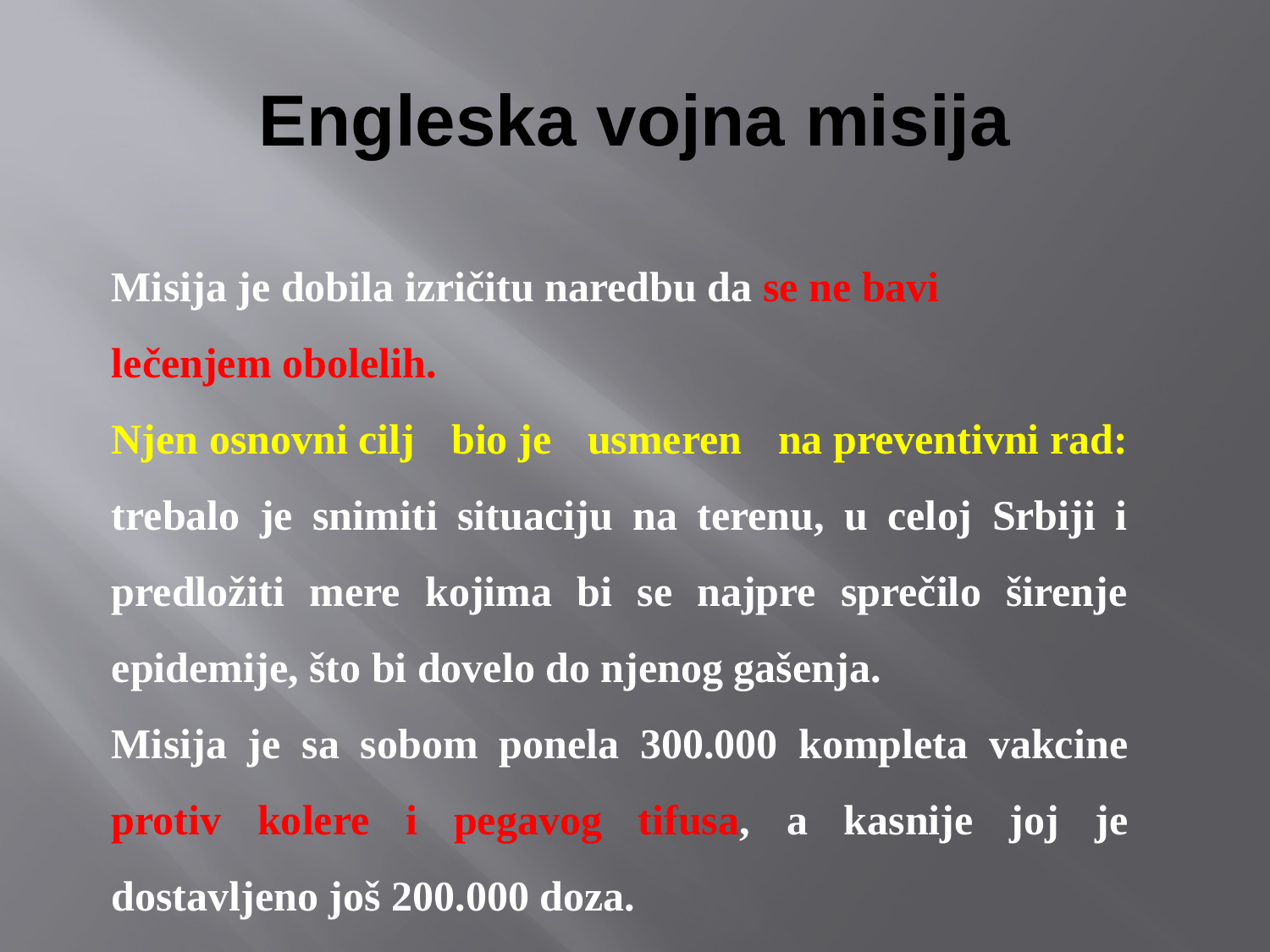

# Engleska vojna misija
Misija je dobila izričitu naredbu da se ne bavi
lečenjem obolelih.
Njen osnovni cilj bio je usmeren na preventivni rad: trebalo je snimiti situaciju na terenu, u celoj Srbiji i predložiti mere kojima bi se najpre sprečilo širenje epidemije, što bi dovelo do njenog gašenja.
Misija je sa sobom ponela 300.000 kompleta vakcine protiv kolere i pegavog tifusa, a kasnije joj je dostavljeno još 200.000 doza.